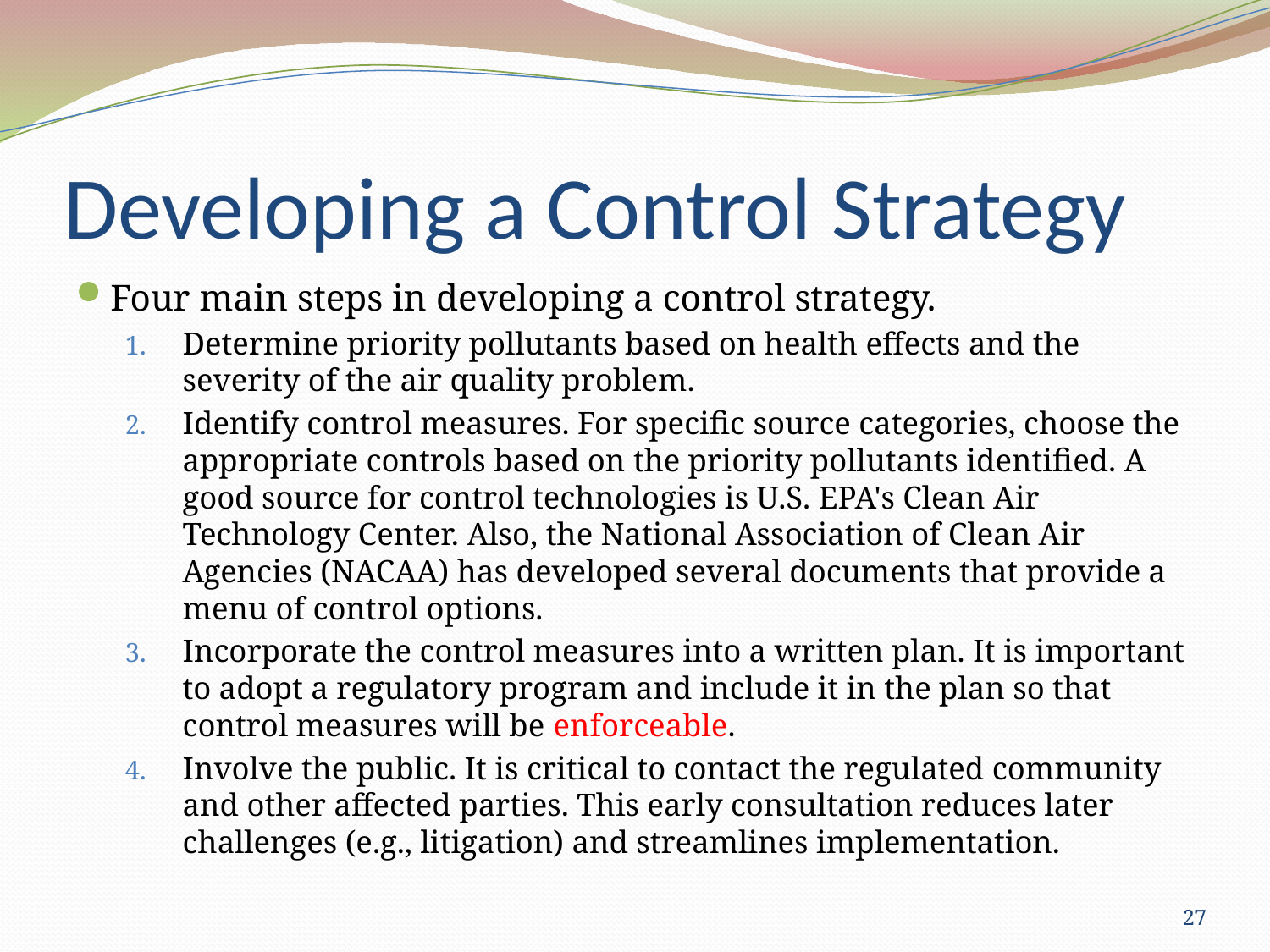

# Developing a Control Strategy
Four main steps in developing a control strategy.
Determine priority pollutants based on health effects and the severity of the air quality problem.
Identify control measures. For specific source categories, choose the appropriate controls based on the priority pollutants identified. A good source for control technologies is U.S. EPA's Clean Air Technology Center. Also, the National Association of Clean Air Agencies (NACAA) has developed several documents that provide a menu of control options.
Incorporate the control measures into a written plan. It is important to adopt a regulatory program and include it in the plan so that control measures will be enforceable.
Involve the public. It is critical to contact the regulated community and other affected parties. This early consultation reduces later challenges (e.g., litigation) and streamlines implementation.
27